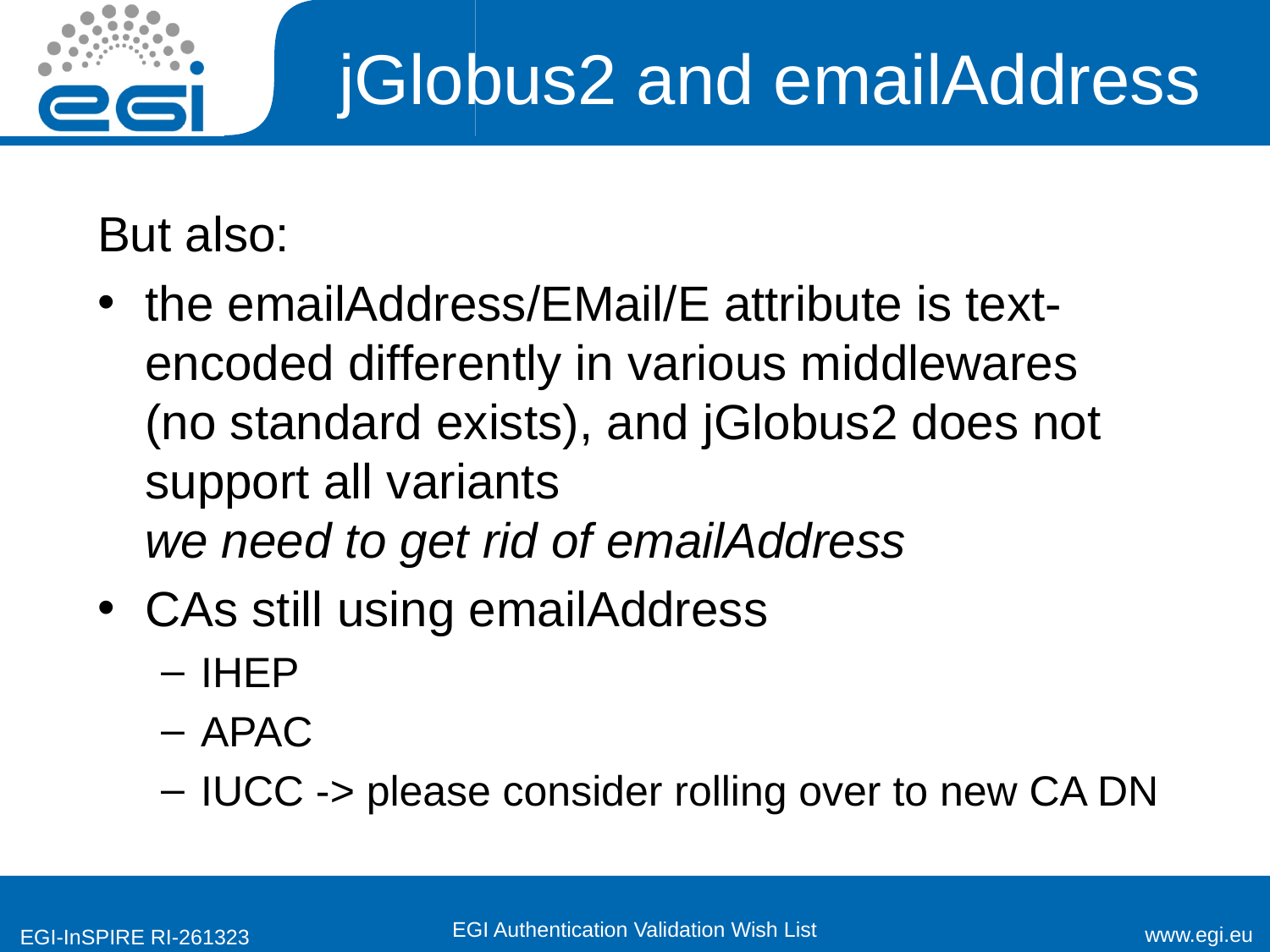

# jGlobus2 and emailAddress
But also:
the emailAddress/EMail/E attribute is text-encoded differently in various middlewares
(no standard exists), and jGlobus2 does not support all variants
we need to get rid of emailAddress
CAs still using emailAddress
IHEP
APAC
IUCC -> please consider rolling over to new CA DN
EGI Authentication Validation Wish List